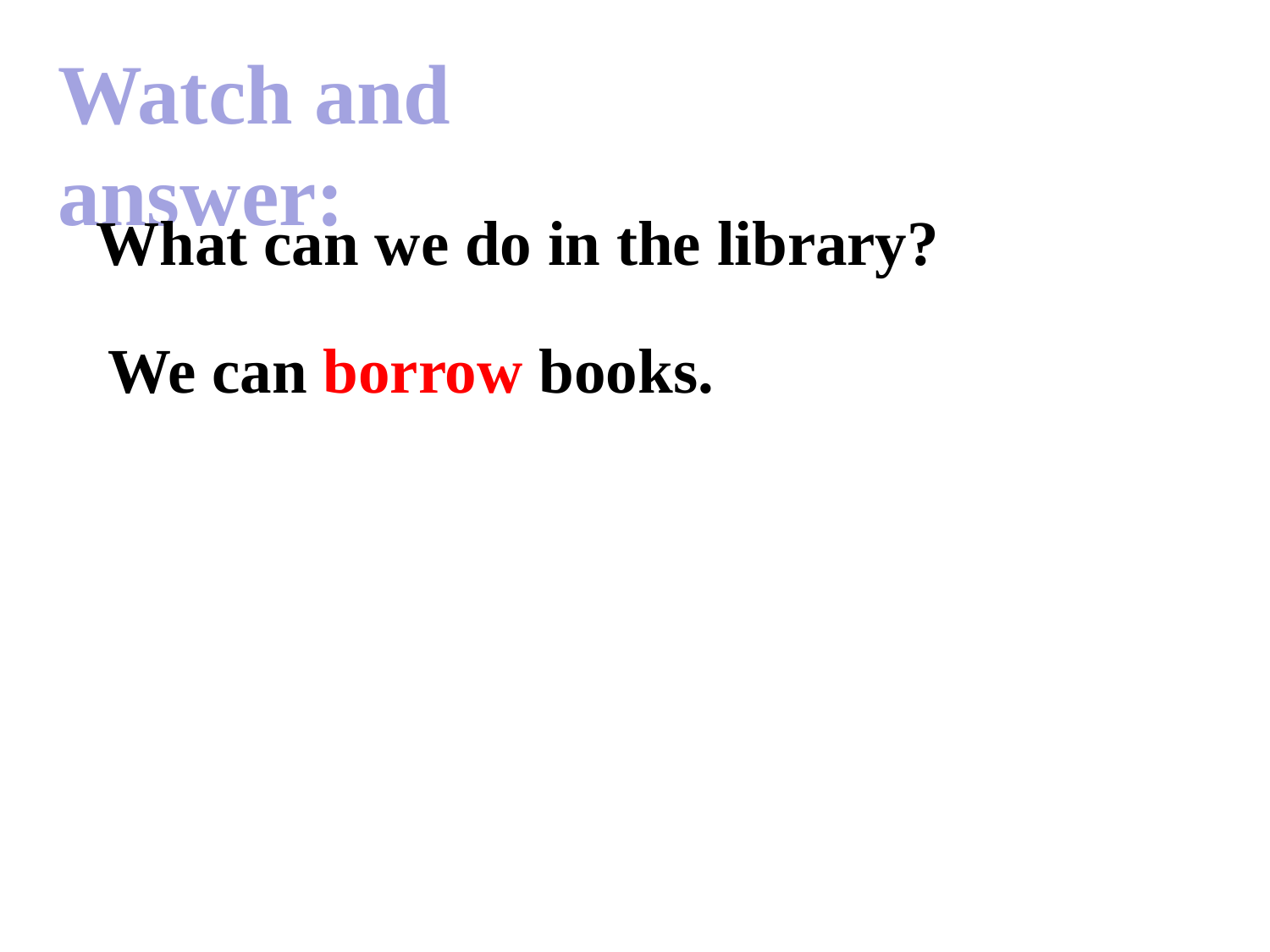

Watch and answer:

What can we do in the library?
We can borrow books.